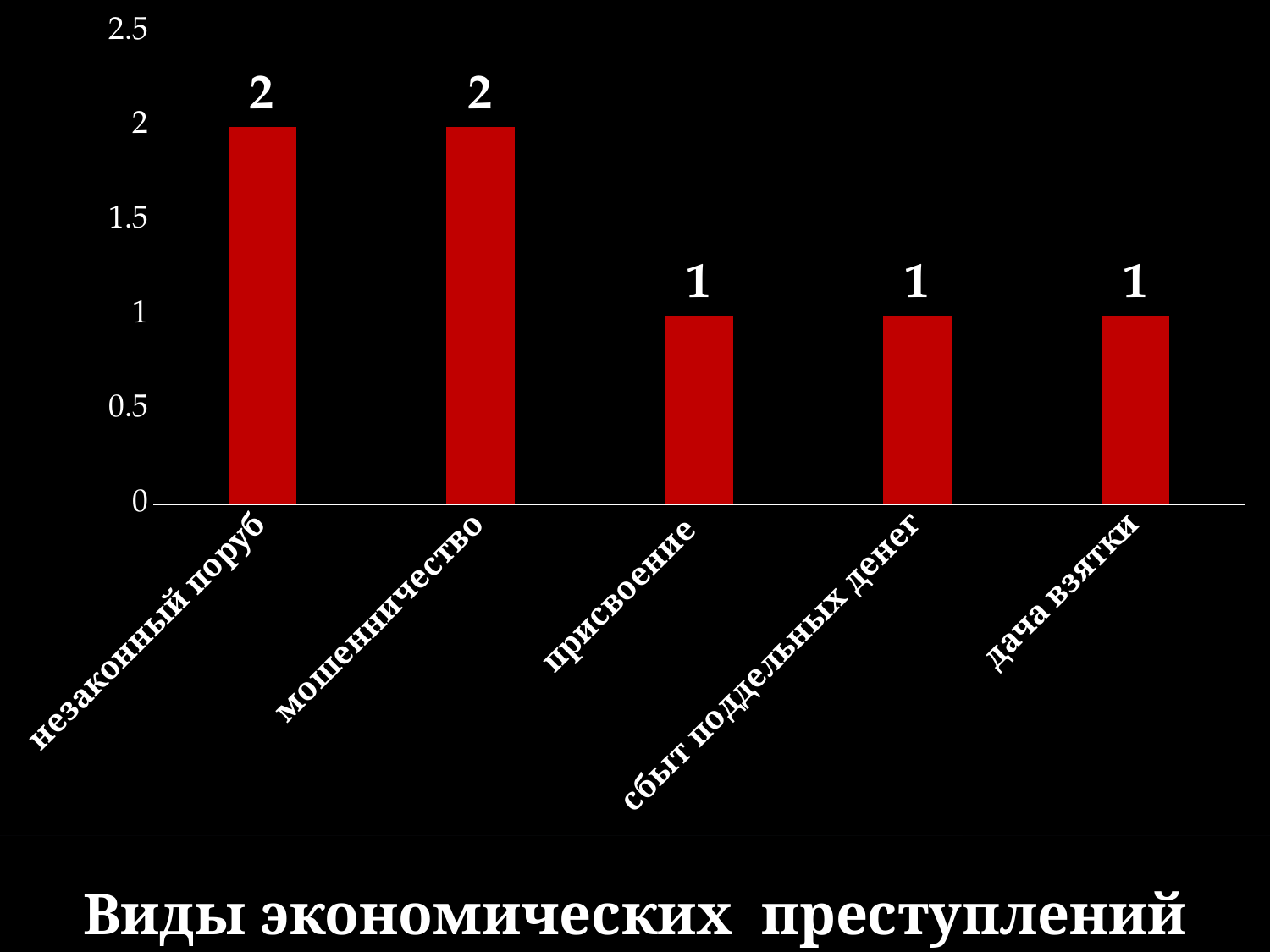

### Chart

| Category | 2015 |
|---|---|
| незаконный поруб | 2.0 |
| мошенничество | 2.0 |
| присвоение  | 1.0 |
| сбыт поддельных денег | 1.0 |
| дача взятки | 1.0 |
# Виды экономических  преступлений